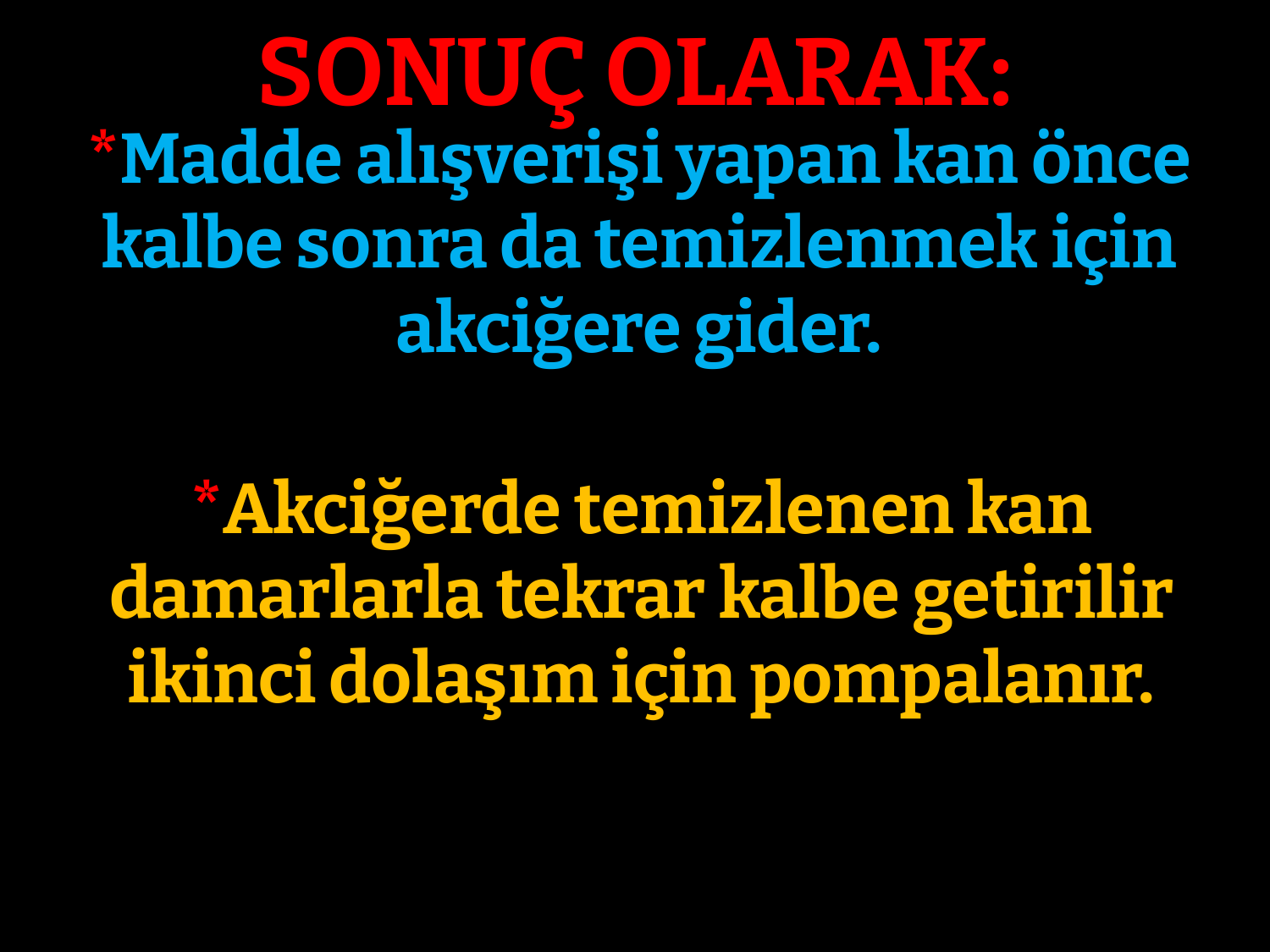

SONUÇ OLARAK:
*Madde alışverişi yapan kan önce kalbe sonra da temizlenmek için akciğere gider.
#
*Akciğerde temizlenen kan damarlarla tekrar kalbe getirilir ikinci dolaşım için pompalanır.